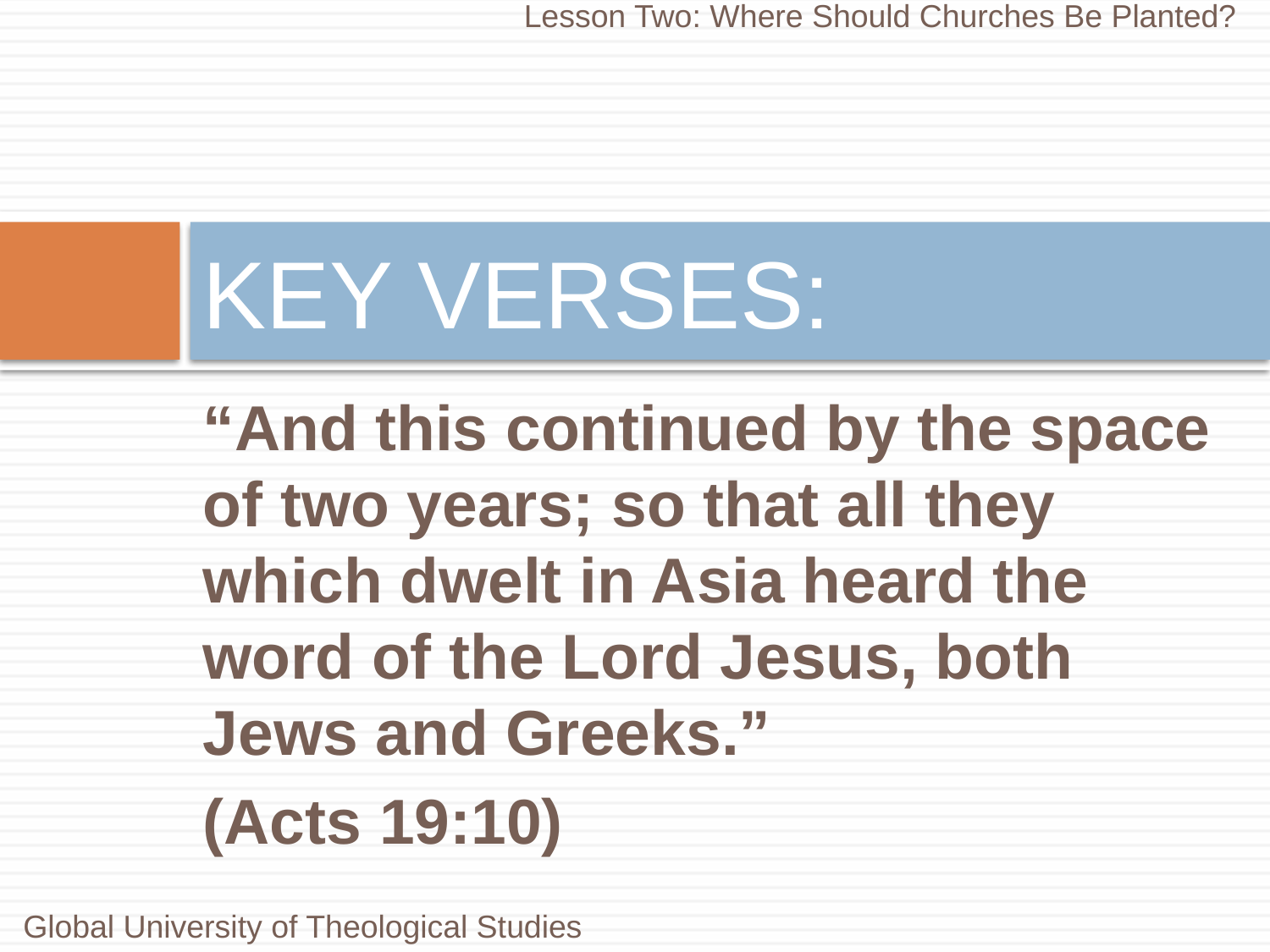

Lesson Two: Where Should Churches Be Planted?
# KEY VERSES:
“And this continued by the space of two years; so that all they which dwelt in Asia heard the word of the Lord Jesus, both Jews and Greeks.”
(Acts 19:10)
Global University of Theological Studies